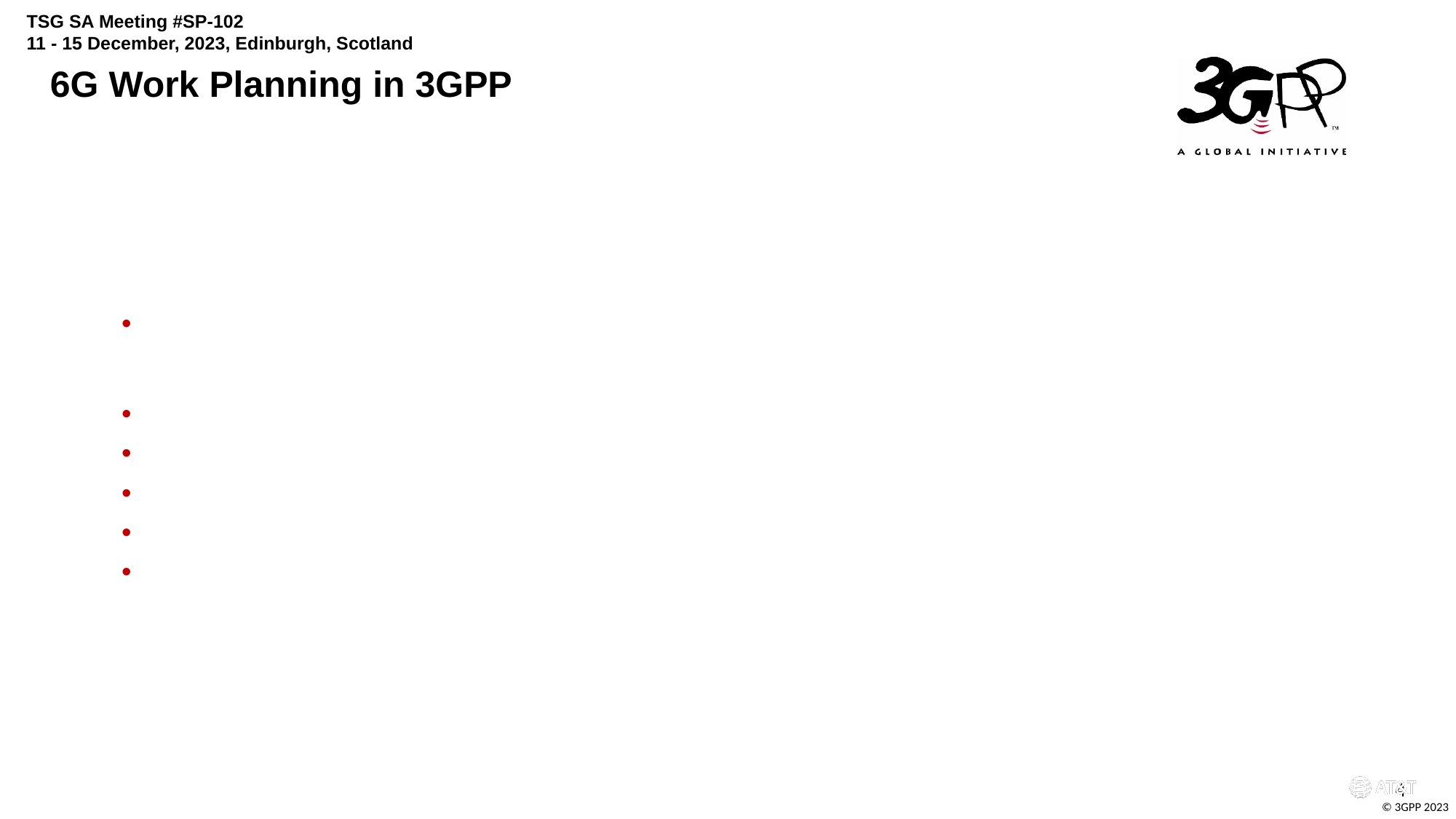

4
# 6G Work Planning in 3GPP
Longer 3GPP release cycles to better manage 6G specification workload (~24 months/Release for 20 and 21)
Better management of 6G release content and timelines including phasing of 6G over multiple releases
Studies in 3GPP Release 20 (~start 2H 2024)
Single vs multiple 6G studies
Use cases to be prioritized
Technology areas to be prioritized
How to distinguish 6G vs 5G Advanced use cases
How to handle topics that already started in 5G Advanced (e.g. Metaverse, Joint Communication and Sensing)
ITU-R qualified technology specifications completed in 3GPP Release 21 (~2029)
Scaled 6G deployments post 2030 supported by 3GPP Release 22

Source: ITU